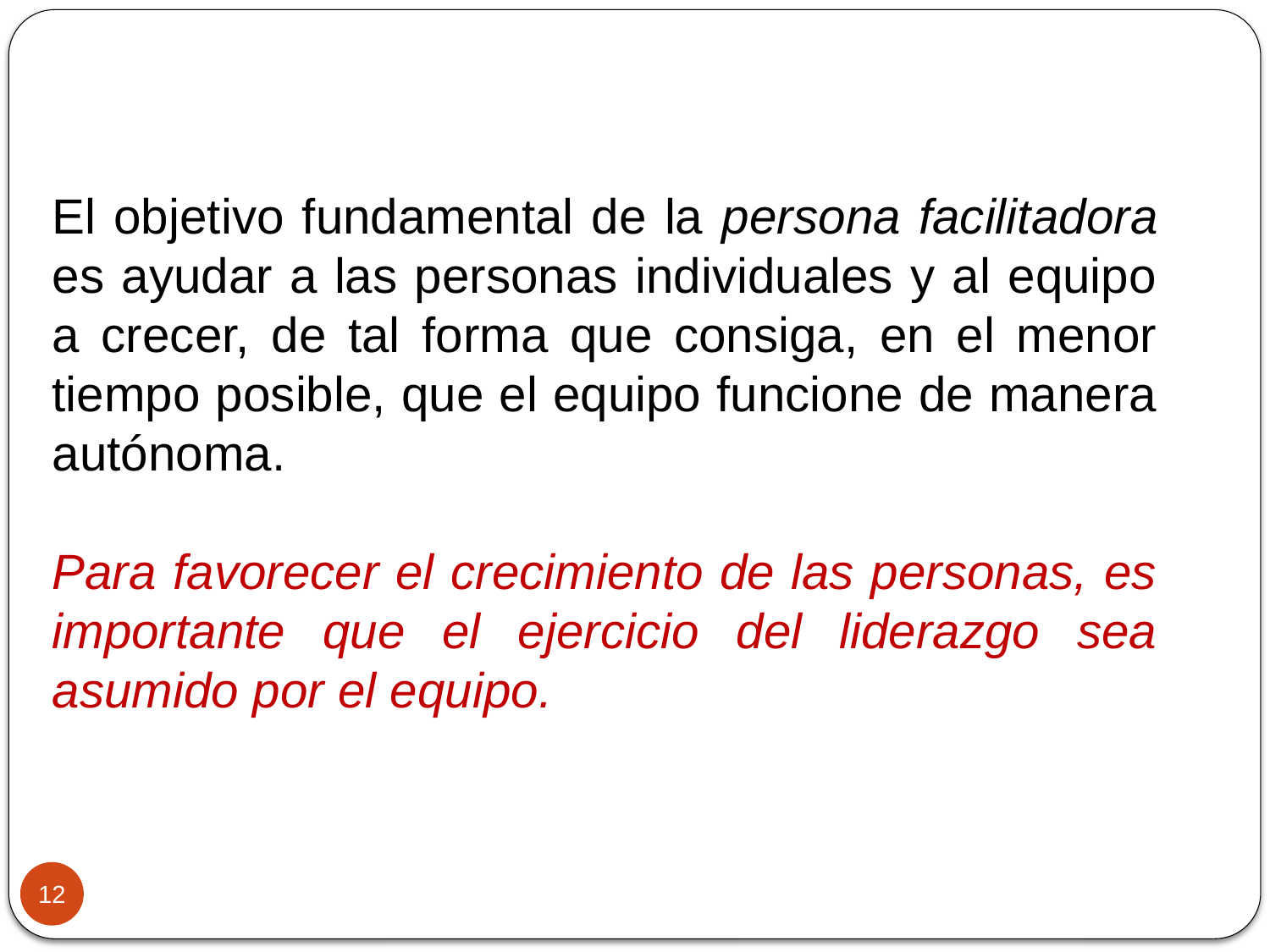

El objetivo fundamental de la persona facilitadora es ayudar a las personas individuales y al equipo a crecer, de tal forma que consiga, en el menor tiempo posible, que el equipo funcione de manera autónoma.

Para favorecer el crecimiento de las personas, es importante que el ejercicio del liderazgo sea asumido por el equipo.

12